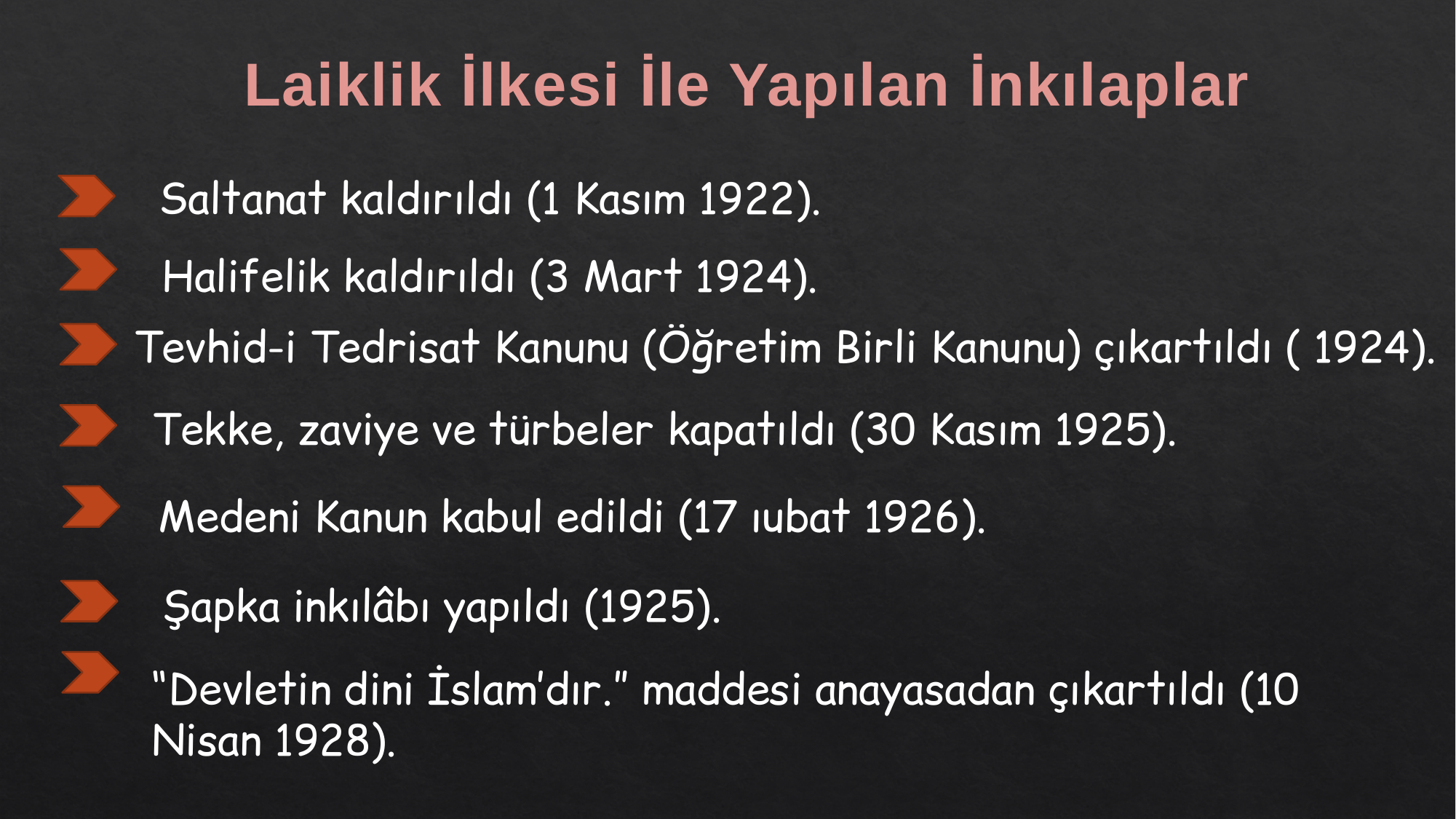

Laiklik İlkesi İle Yapılan İnkılaplar
Saltanat kaldırıldı (1 Kasım 1922).

Halifelik kaldırıldı (3 Mart 1924).

Tevhid-i Tedrisat Kanunu (Öğretim Birli Kanunu) çıkartıldı ( 1924).

Tekke, zaviye ve türbeler kapatıldı (30 Kasım 1925).

Medeni Kanun kabul edildi (17 ıubat 1926).

Şapka inkılâbı yapıldı (1925).

“Devletin dini İslam’dır.” maddesi anayasadan çıkartıldı (10 Nisan 1928).